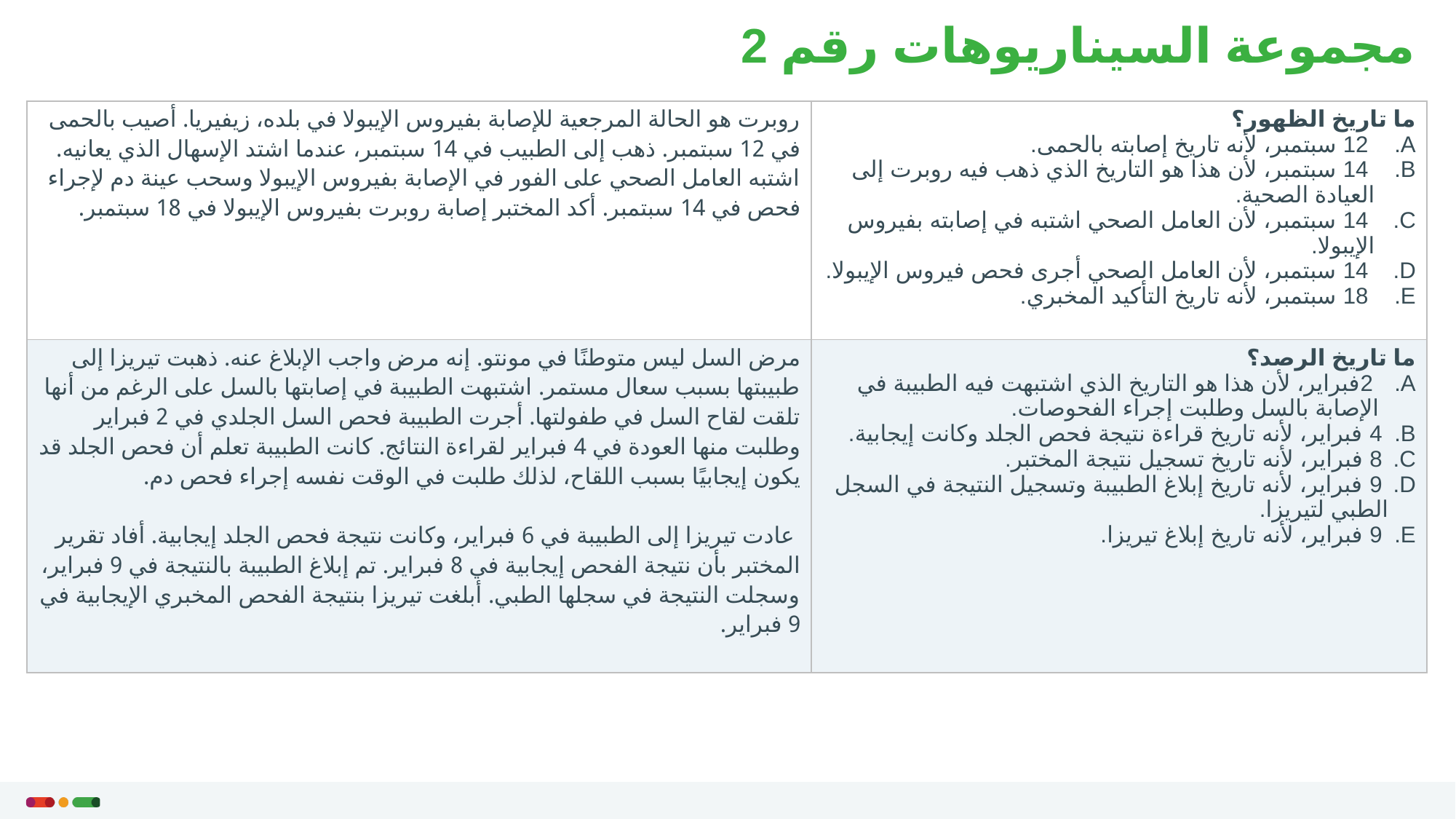

# مجموعة السيناريوهات رقم 2
| روبرت هو الحالة المرجعية للإصابة بفيروس الإيبولا في بلده، زيفيريا. أصيب بالحمى في 12 سبتمبر. ذهب إلى الطبيب في 14 سبتمبر، عندما اشتد الإسهال الذي يعانيه. اشتبه العامل الصحي على الفور في الإصابة بفيروس الإيبولا وسحب عينة دم لإجراء فحص في 14 سبتمبر. أكد المختبر إصابة روبرت بفيروس الإيبولا في 18 سبتمبر. | ما تاريخ الظهور؟ 12 سبتمبر، لأنه تاريخ إصابته بالحمى. 14 سبتمبر، لأن هذا هو التاريخ الذي ذهب فيه روبرت إلى العيادة الصحية. 14 سبتمبر، لأن العامل الصحي اشتبه في إصابته بفيروس الإيبولا. 14 سبتمبر، لأن العامل الصحي أجرى فحص فيروس الإيبولا. 18 سبتمبر، لأنه تاريخ التأكيد المخبري. |
| --- | --- |
| مرض السل ليس متوطنًا في مونتو. إنه مرض واجب الإبلاغ عنه. ذهبت تيريزا إلى طبيبتها بسبب سعال مستمر. اشتبهت الطبيبة في إصابتها بالسل على الرغم من أنها تلقت لقاح السل في طفولتها. أجرت الطبيبة فحص السل الجلدي في 2 فبراير وطلبت منها العودة في 4 فبراير لقراءة النتائج. كانت الطبيبة تعلم أن فحص الجلد قد يكون إيجابيًا بسبب اللقاح، لذلك طلبت في الوقت نفسه إجراء فحص دم.   عادت تيريزا إلى الطبيبة في 6 فبراير، وكانت نتيجة فحص الجلد إيجابية. أفاد تقرير المختبر بأن نتيجة الفحص إيجابية في 8 فبراير. تم إبلاغ الطبيبة بالنتيجة في 9 فبراير، وسجلت النتيجة في سجلها الطبي. أبلغت تيريزا بنتيجة الفحص المخبري الإيجابية في 9 فبراير. | ما تاريخ الرصد؟ 2فبراير، لأن هذا هو التاريخ الذي اشتبهت فيه الطبيبة في الإصابة بالسل وطلبت إجراء الفحوصات. 4 فبراير، لأنه تاريخ قراءة نتيجة فحص الجلد وكانت إيجابية.  8 فبراير، لأنه تاريخ تسجيل نتيجة المختبر. 9 فبراير، لأنه تاريخ إبلاغ الطبيبة وتسجيل النتيجة في السجل الطبي لتيريزا. 9 فبراير، لأنه تاريخ إبلاغ تيريزا. |